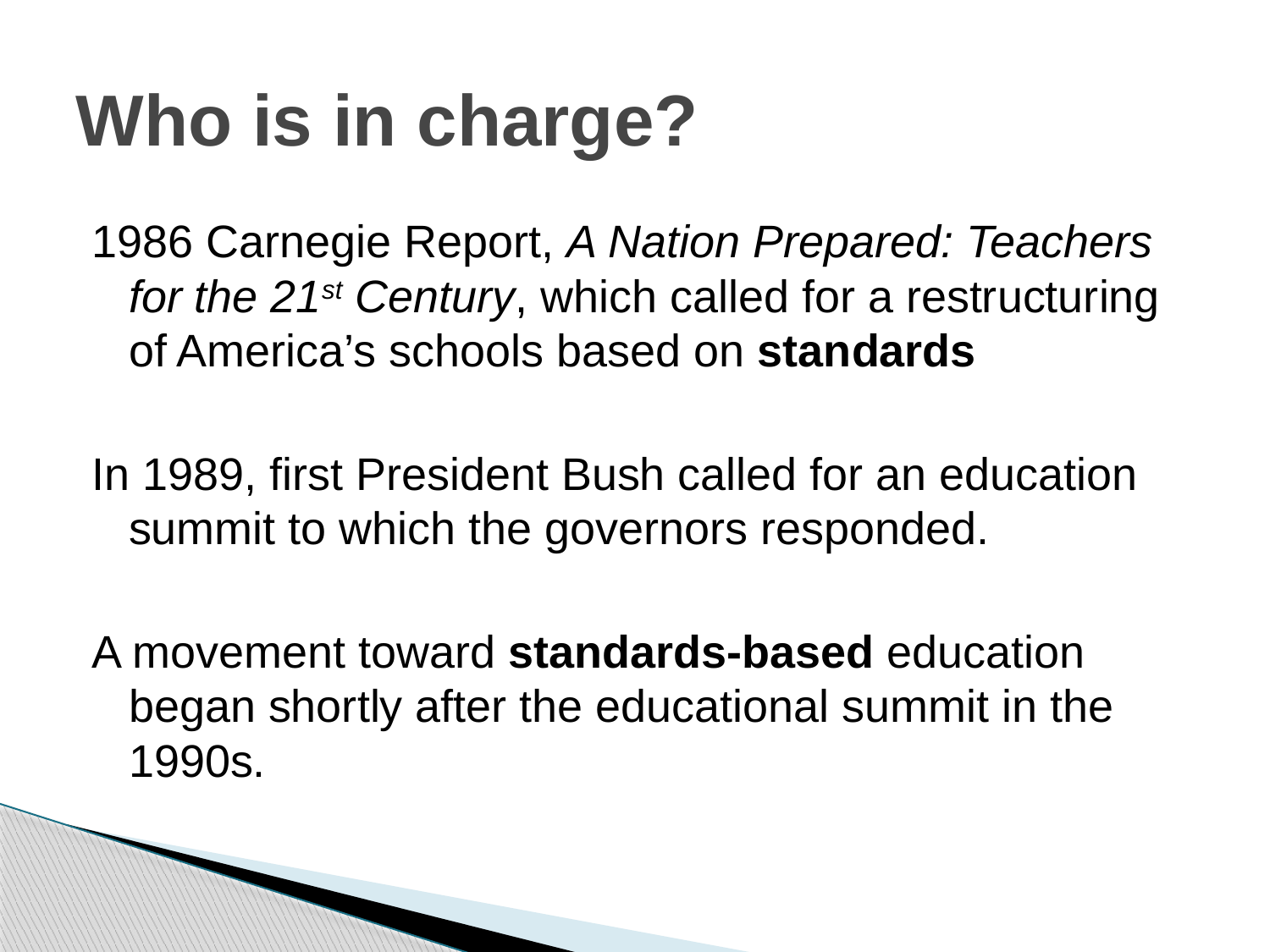

# Who is in charge?
1986 Carnegie Report, A Nation Prepared: Teachers for the 21st Century, which called for a restructuring of America’s schools based on standards

In 1989, first President Bush called for an education summit to which the governors responded.

A movement toward standards-based education began shortly after the educational summit in the 1990s.